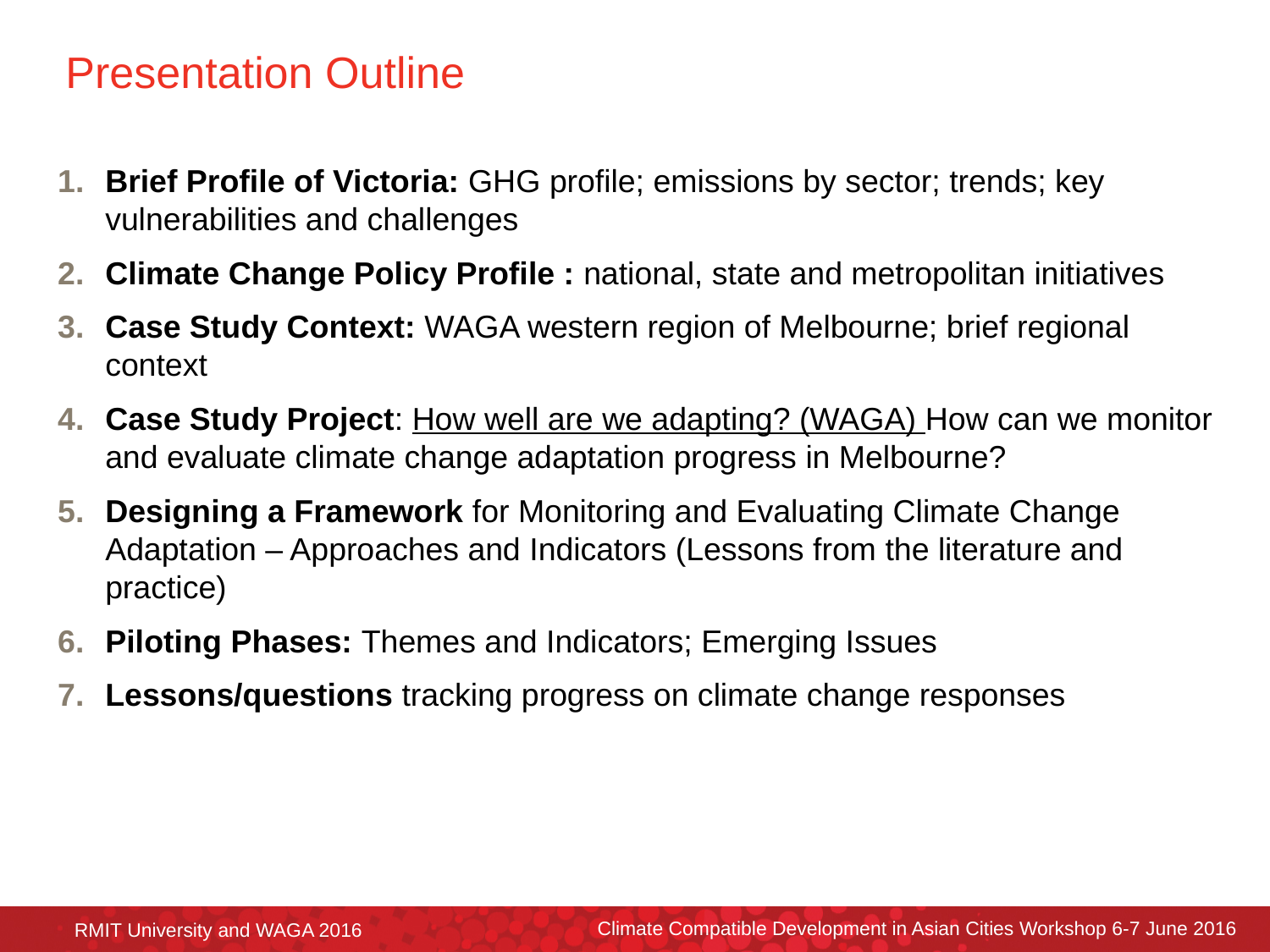

# Presentation Outline

Brief Profile of Victoria: GHG profile; emissions by sector; trends; key vulnerabilities and challenges
Climate Change Policy Profile : national, state and metropolitan initiatives
Case Study Context: WAGA western region of Melbourne; brief regional context
Case Study Project: How well are we adapting? (WAGA) How can we monitor and evaluate climate change adaptation progress in Melbourne?
Designing a Framework for Monitoring and Evaluating Climate Change Adaptation – Approaches and Indicators (Lessons from the literature and practice)
Piloting Phases: Themes and Indicators; Emerging Issues
Lessons/questions tracking progress on climate change responses
Climate Compatible Development in Asian Cities Workshop 6-7 June 2016
RMIT University and WAGA 2016